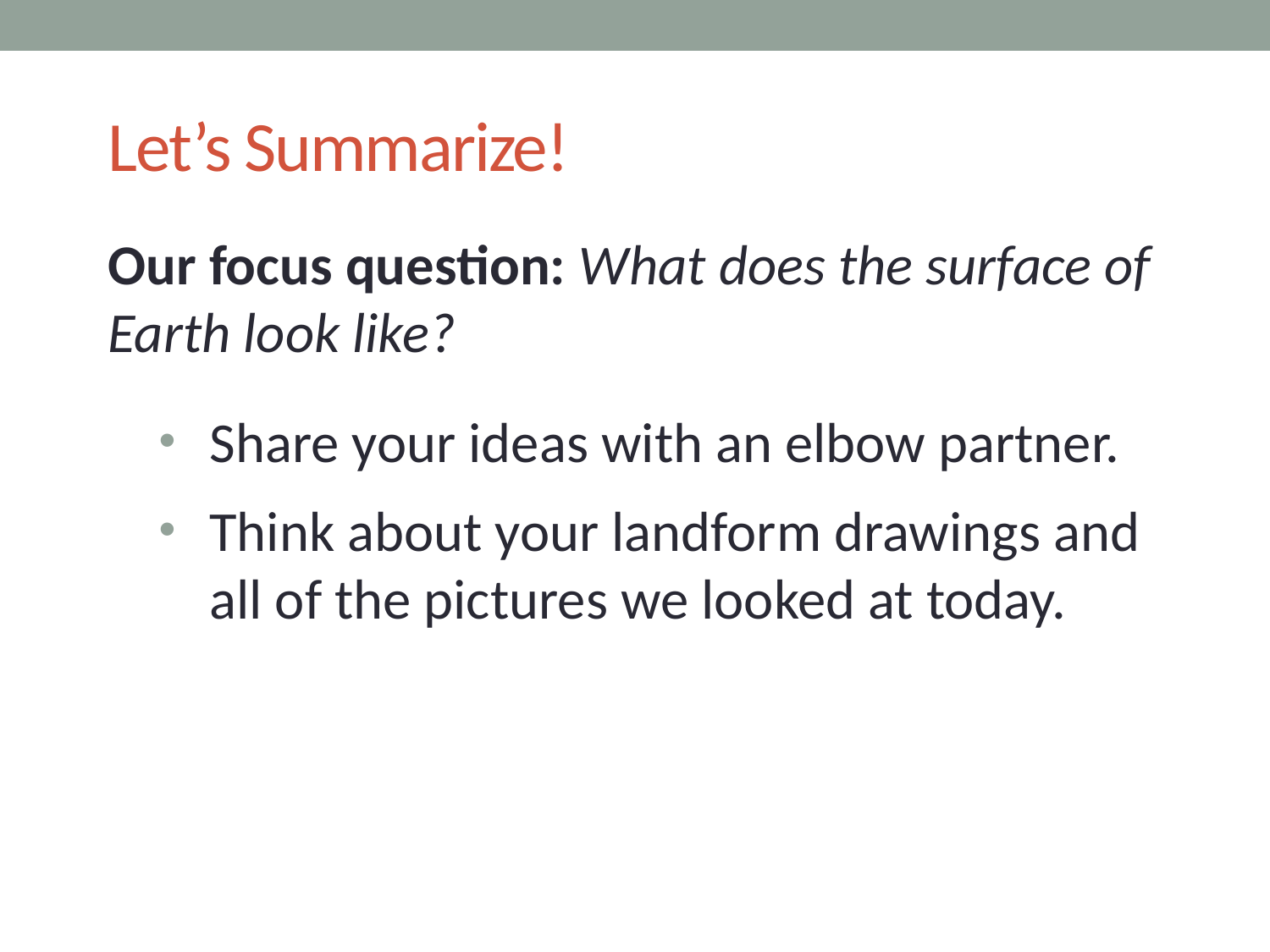

# Let’s Summarize!
Our focus question: What does the surface of Earth look like?
Share your ideas with an elbow partner.
Think about your landform drawings and all of the pictures we looked at today.